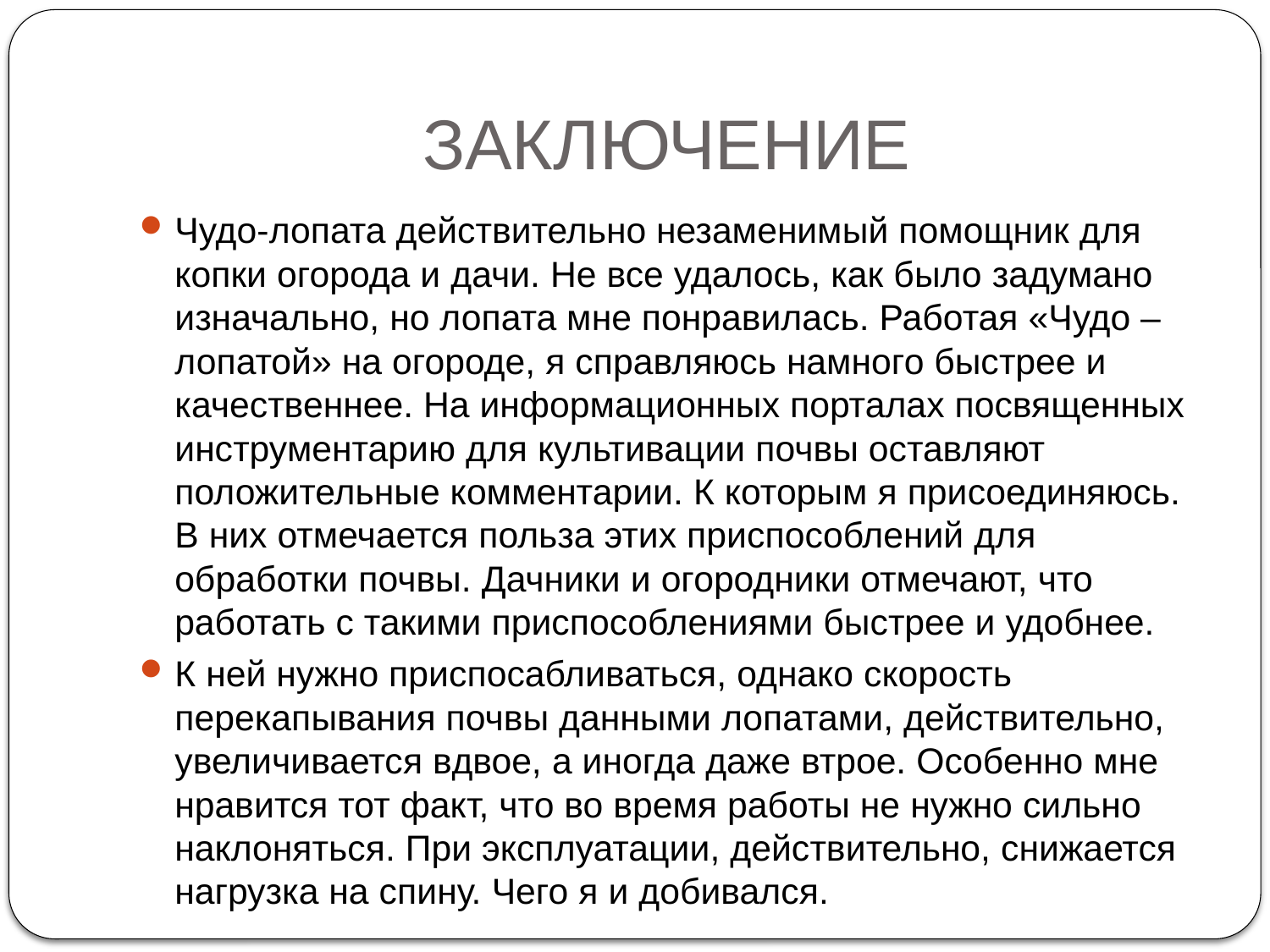

# ЗАКЛЮЧЕНИЕ
Чудо-лопата действительно незаменимый помощник для копки огорода и дачи. Не все удалось, как было задумано изначально, но лопата мне понравилась. Работая «Чудо – лопатой» на огороде, я справляюсь намного быстрее и качественнее. На информационных порталах посвященных инструментарию для культивации почвы оставляют положительные комментарии. К которым я присоединяюсь. В них отмечается польза этих приспособлений для обработки почвы. Дачники и огородники отмечают, что работать с такими приспособлениями быстрее и удобнее.
К ней нужно приспосабливаться, однако скорость перекапывания почвы данными лопатами, действительно, увеличивается вдвое, а иногда даже втрое. Особенно мне нравится тот факт, что во время работы не нужно сильно наклоняться. При эксплуатации, действительно, снижается нагрузка на спину. Чего я и добивался.